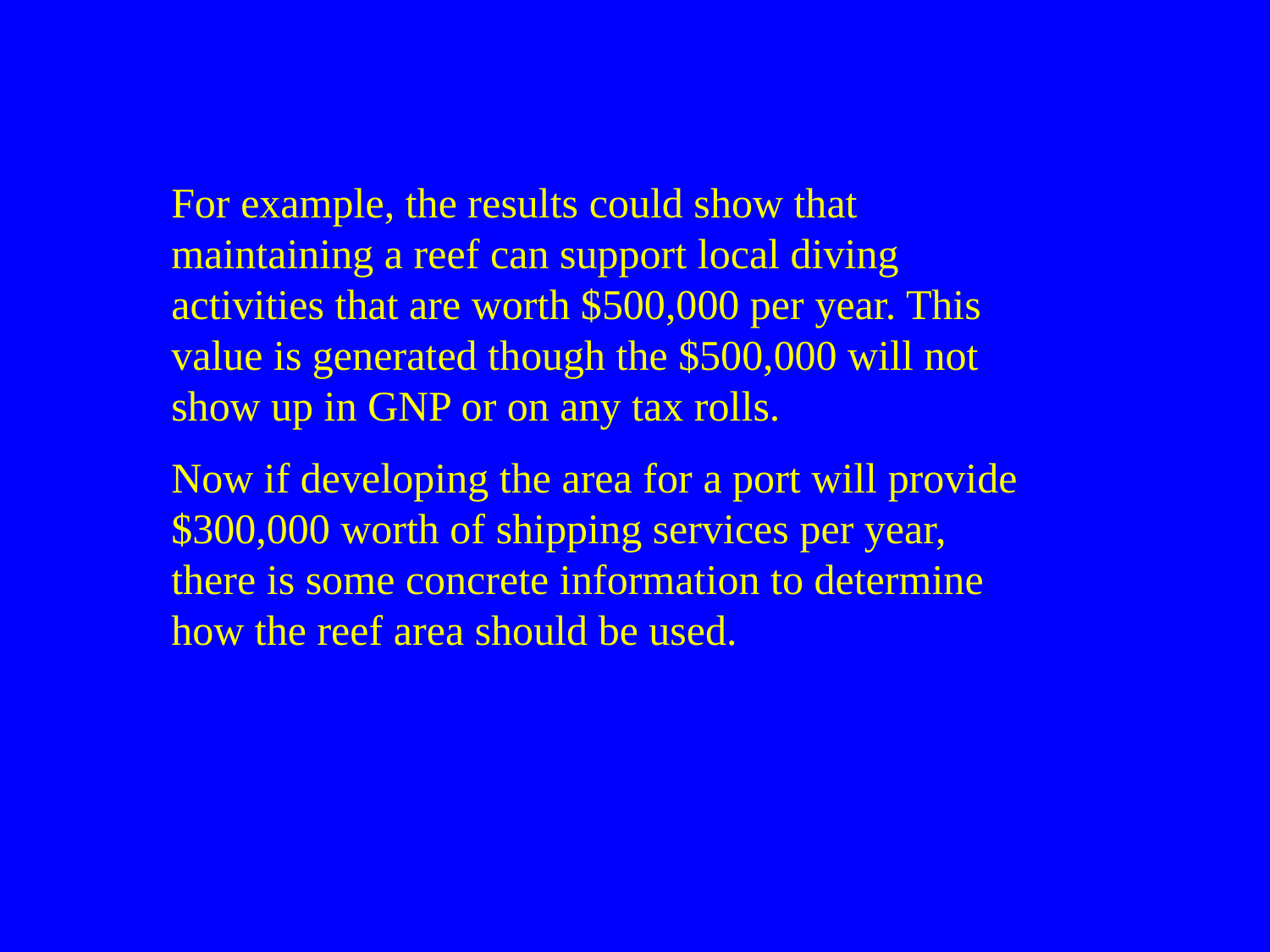

For example, the results could show that  maintaining a reef can support local diving activities that are worth $500,000 per year. This value is generated though the $500,000 will not show up in GNP or on any tax rolls.
Now if developing the area for a port will provide $300,000 worth of shipping services per year, there is some concrete information to determine how the reef area should be used.